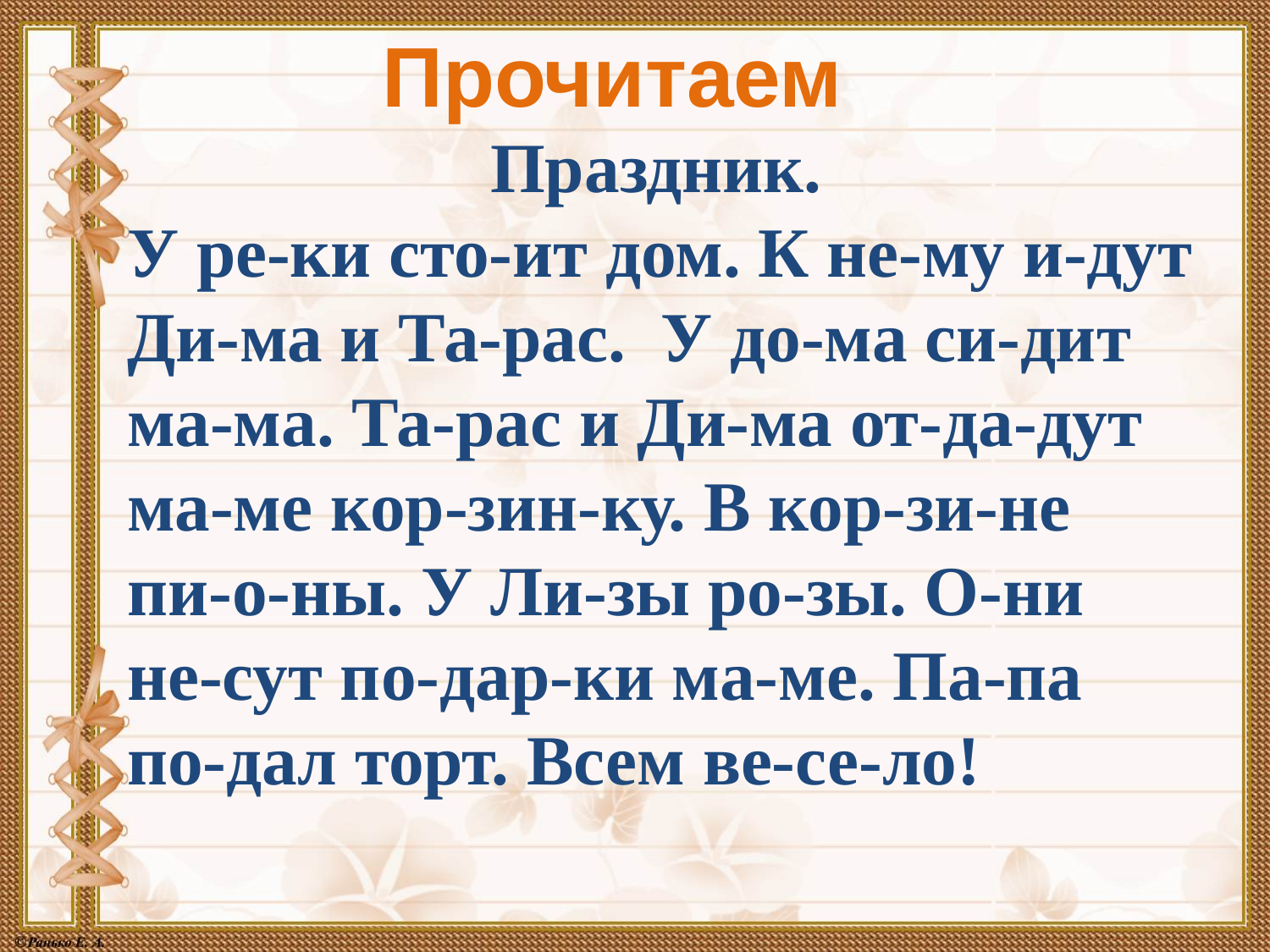

Прочитаем
Праздник.
У ре-ки сто-ит дом. К не-му и-дут Ди-ма и Та-рас.  У до-ма си-дит ма-ма. Та-рас и Ди-ма от-да-дут ма-ме кор-зин-ку. В кор-зи-не   пи-о-ны. У Ли-зы ро-зы. О-ни  не-сут по-дар-ки ма-ме. Па-па  по-дал торт. Всем ве-се-ло!